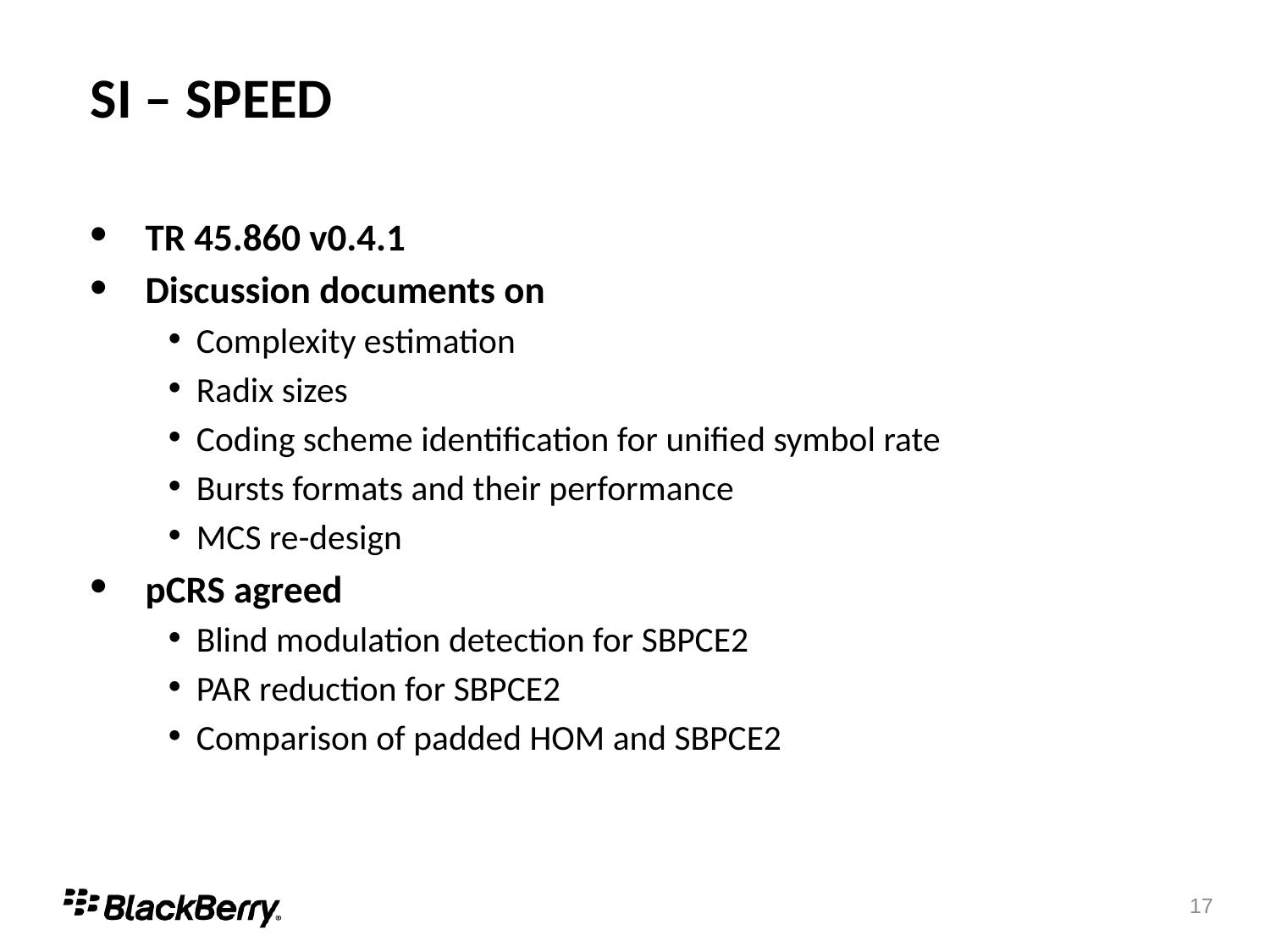

# SI – SPEED
TR 45.860 v0.4.1
Discussion documents on
Complexity estimation
Radix sizes
Coding scheme identification for unified symbol rate
Bursts formats and their performance
MCS re-design
pCRS agreed
Blind modulation detection for SBPCE2
PAR reduction for SBPCE2
Comparison of padded HOM and SBPCE2
17